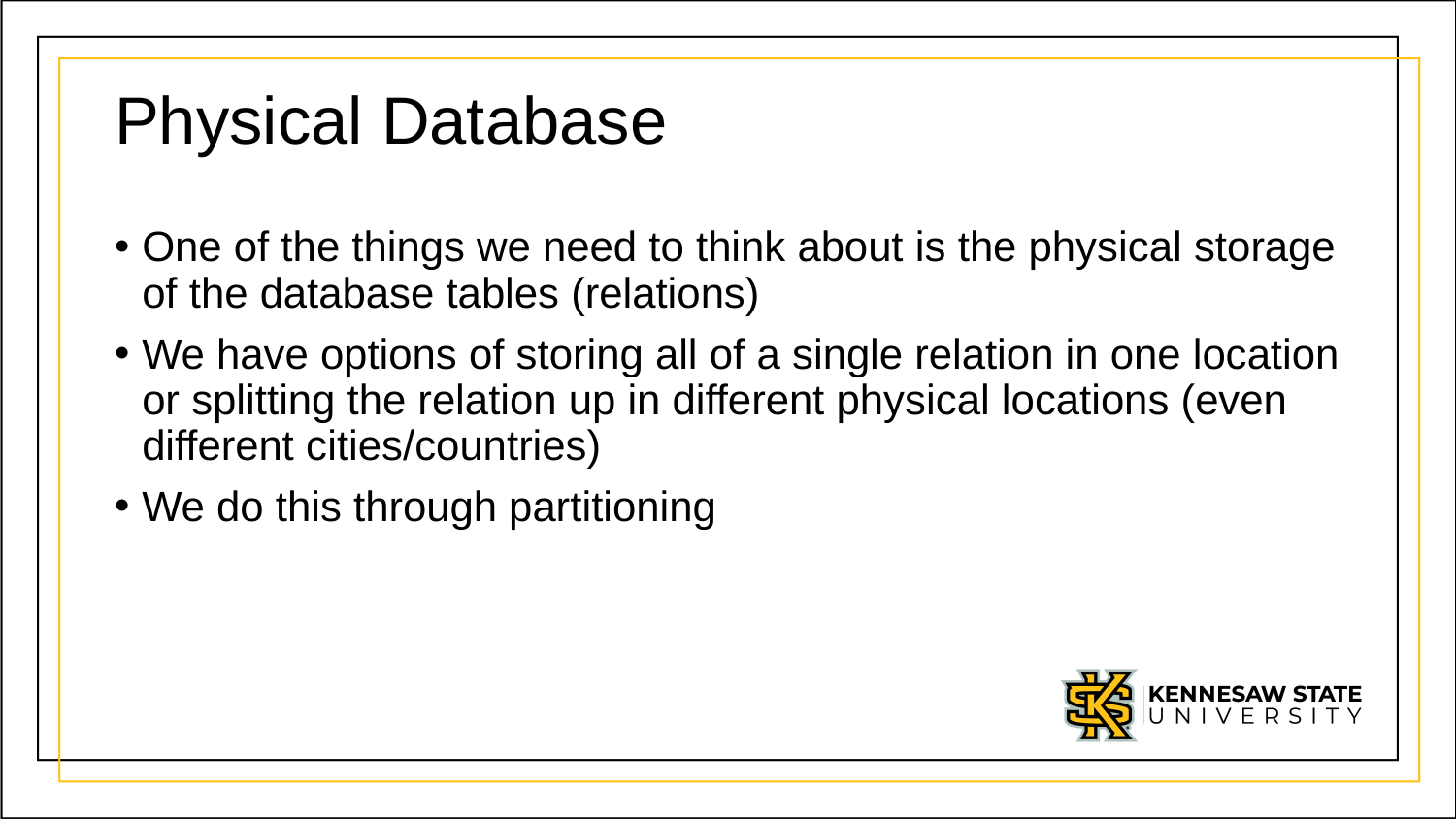

# Physical Database
One of the things we need to think about is the physical storage of the database tables (relations)
We have options of storing all of a single relation in one location or splitting the relation up in different physical locations (even different cities/countries)
We do this through partitioning